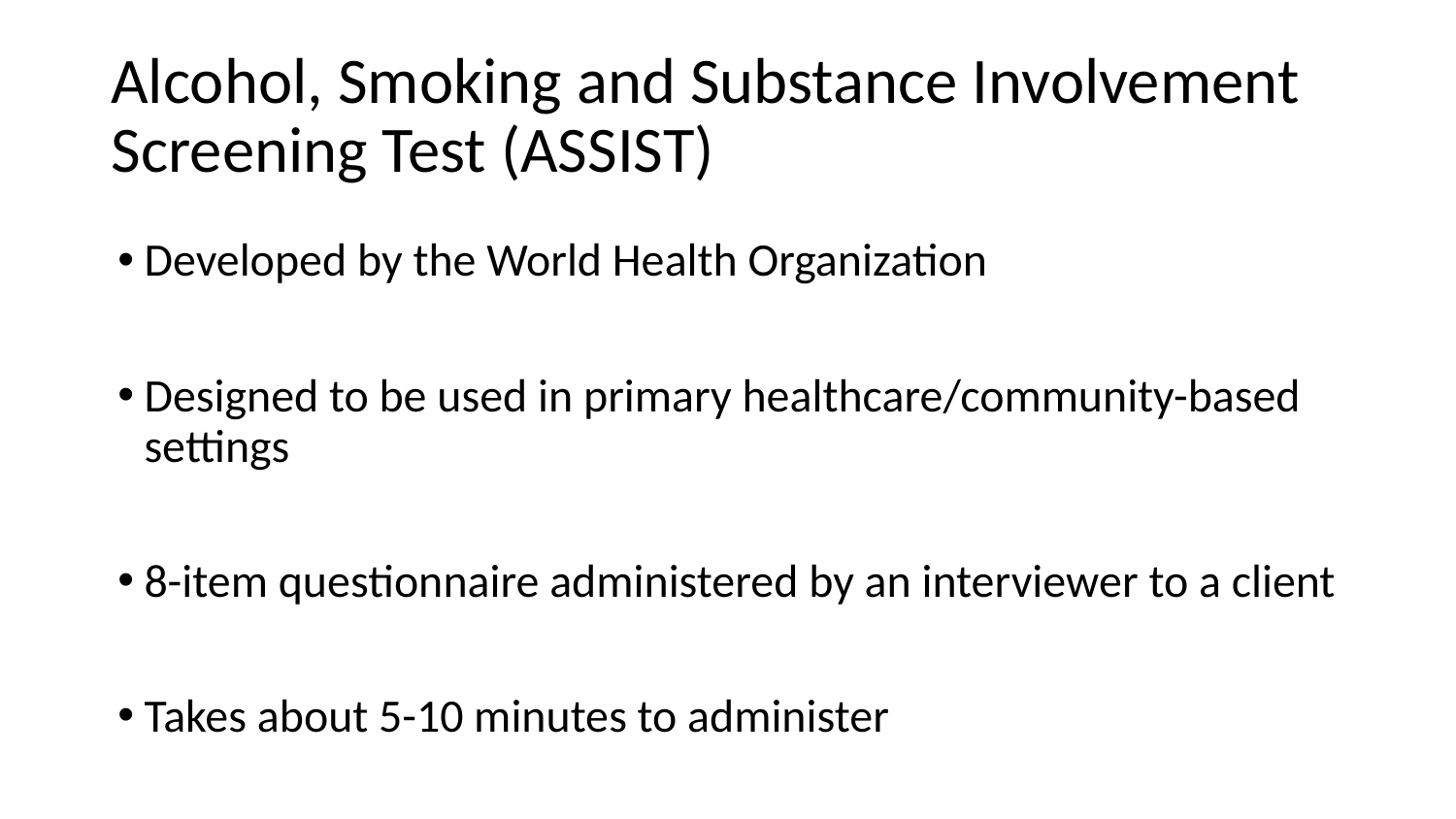

# Alcohol, Smoking and Substance Involvement Screening Test (ASSIST)
Developed by the World Health Organization

Designed to be used in primary healthcare/community-based settings

8-item questionnaire administered by an interviewer to a client

Takes about 5-10 minutes to administer